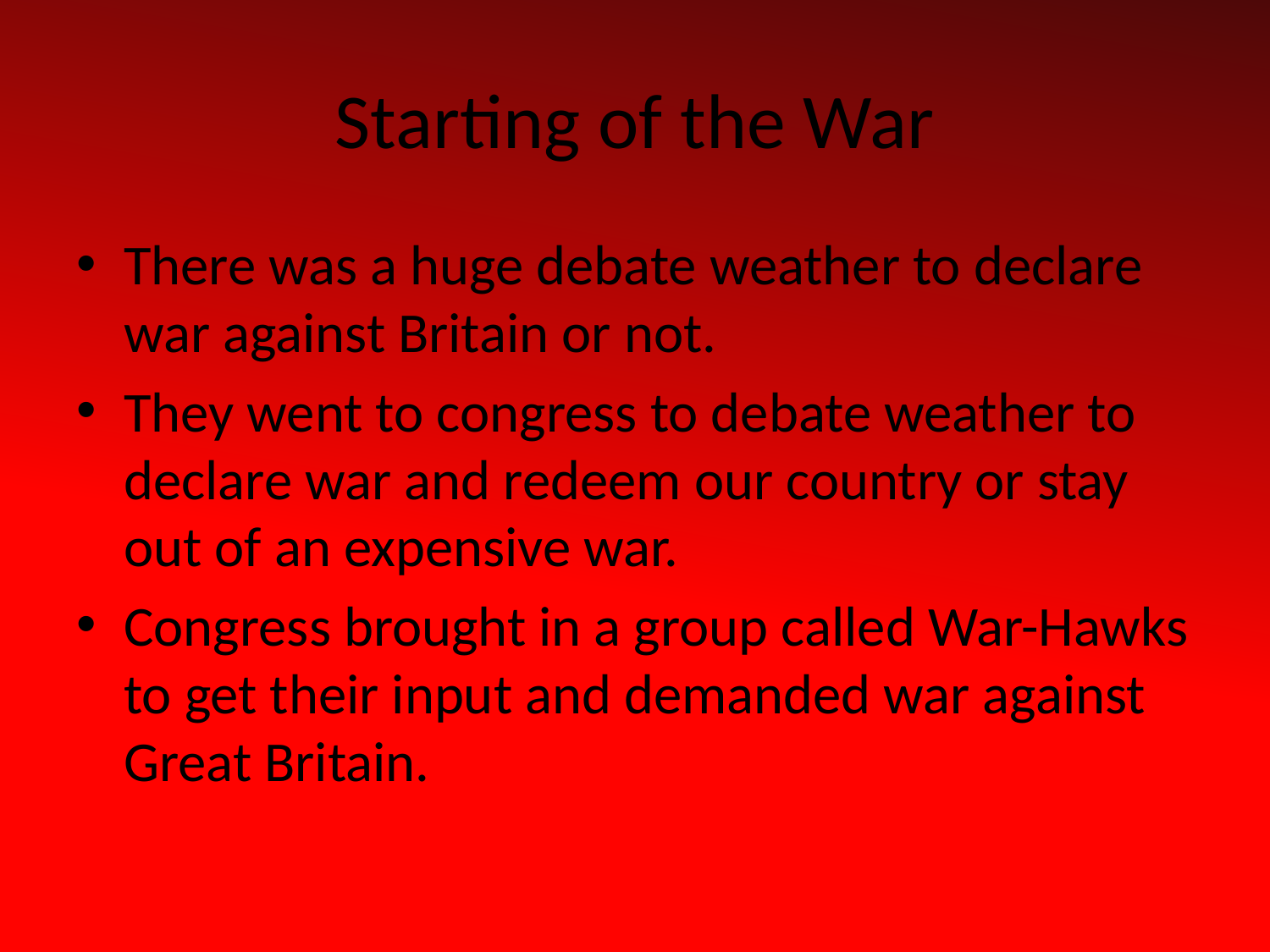

# Starting of the War
There was a huge debate weather to declare war against Britain or not.
They went to congress to debate weather to declare war and redeem our country or stay out of an expensive war.
Congress brought in a group called War-Hawks to get their input and demanded war against Great Britain.